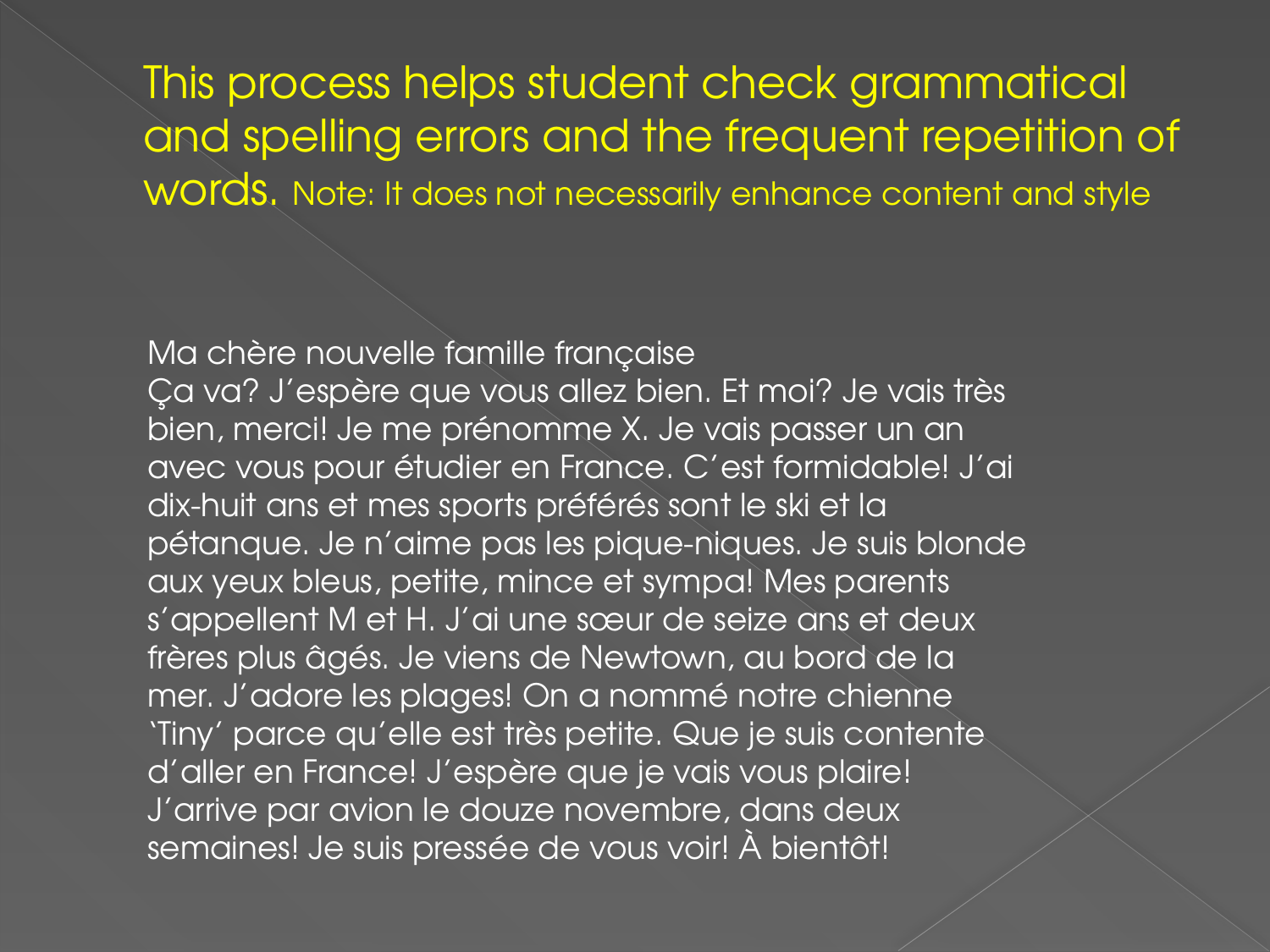

# This process helps student check grammatical and spelling errors and the frequent repetition of words. Note: It does not necessarily enhance content and style
Ma chère nouvelle famille française
Ça va? J’espère que vous allez bien. Et moi? Je vais très bien, merci! Je me prénomme X. Je vais passer un an avec vous pour étudier en France. C’est formidable! J’ai dix-huit ans et mes sports préférés sont le ski et la pétanque. Je n’aime pas les pique-niques. Je suis blonde aux yeux bleus, petite, mince et sympa! Mes parents s’appellent M et H. J’ai une sœur de seize ans et deux frères plus âgés. Je viens de Newtown, au bord de la mer. J’adore les plages! On a nommé notre chienne ‘Tiny’ parce qu’elle est très petite. Que je suis contente d’aller en France! J’espère que je vais vous plaire! J’arrive par avion le douze novembre, dans deux semaines! Je suis pressée de vous voir! À bientôt!